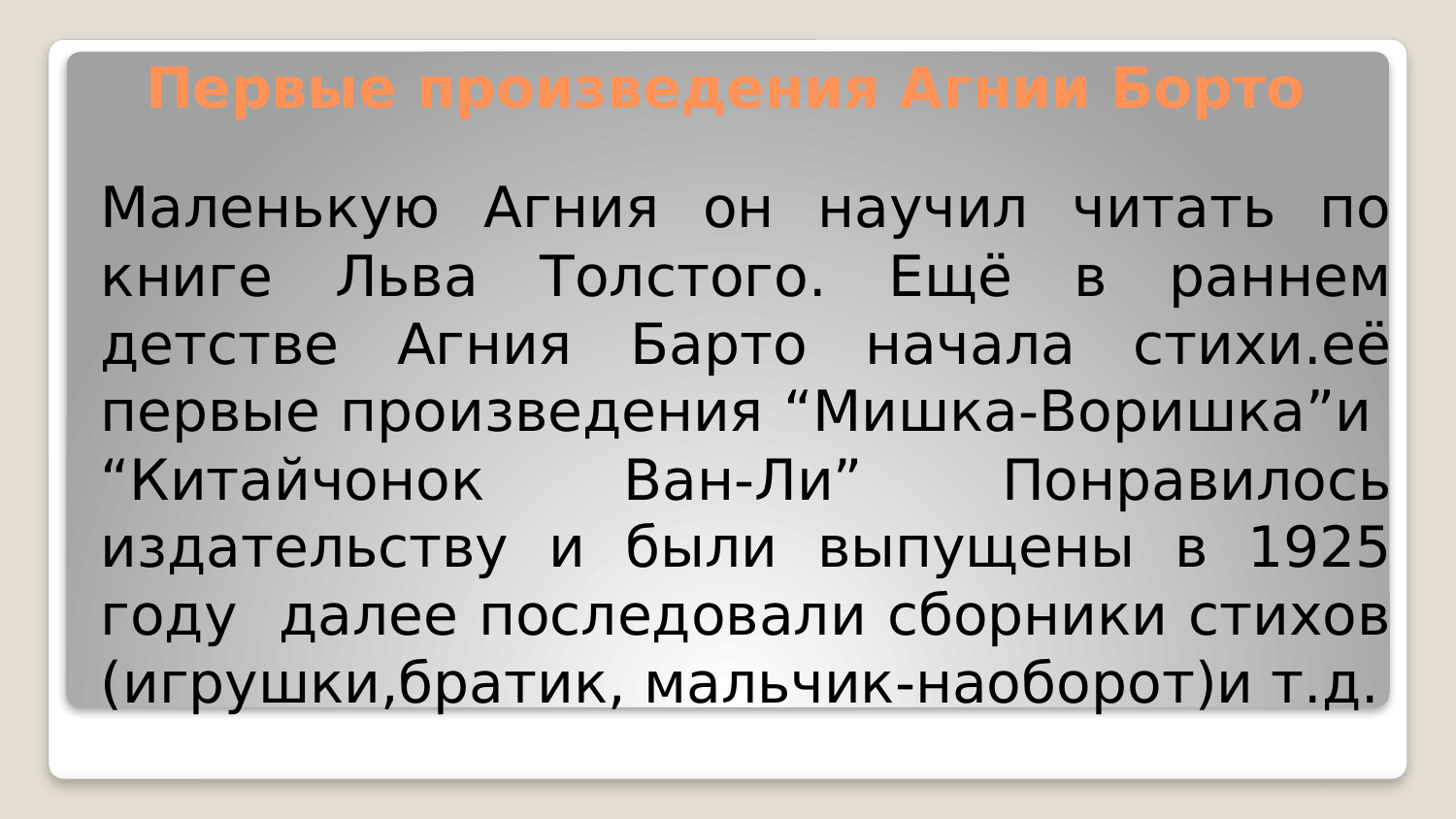

# Первые произведения Агнии Борто
Маленькую Агния он научил читать по книге Льва Толстого. Ещё в раннем детстве Агния Барто начала стихи.её первые произведения “Мишка-Воришка”и  “Китайчонок Ван-Ли” Понравилось издательству и были выпущены в 1925 году  далее последовали сборники стихов (игрушки,братик, мальчик-наоборот)и т.д.